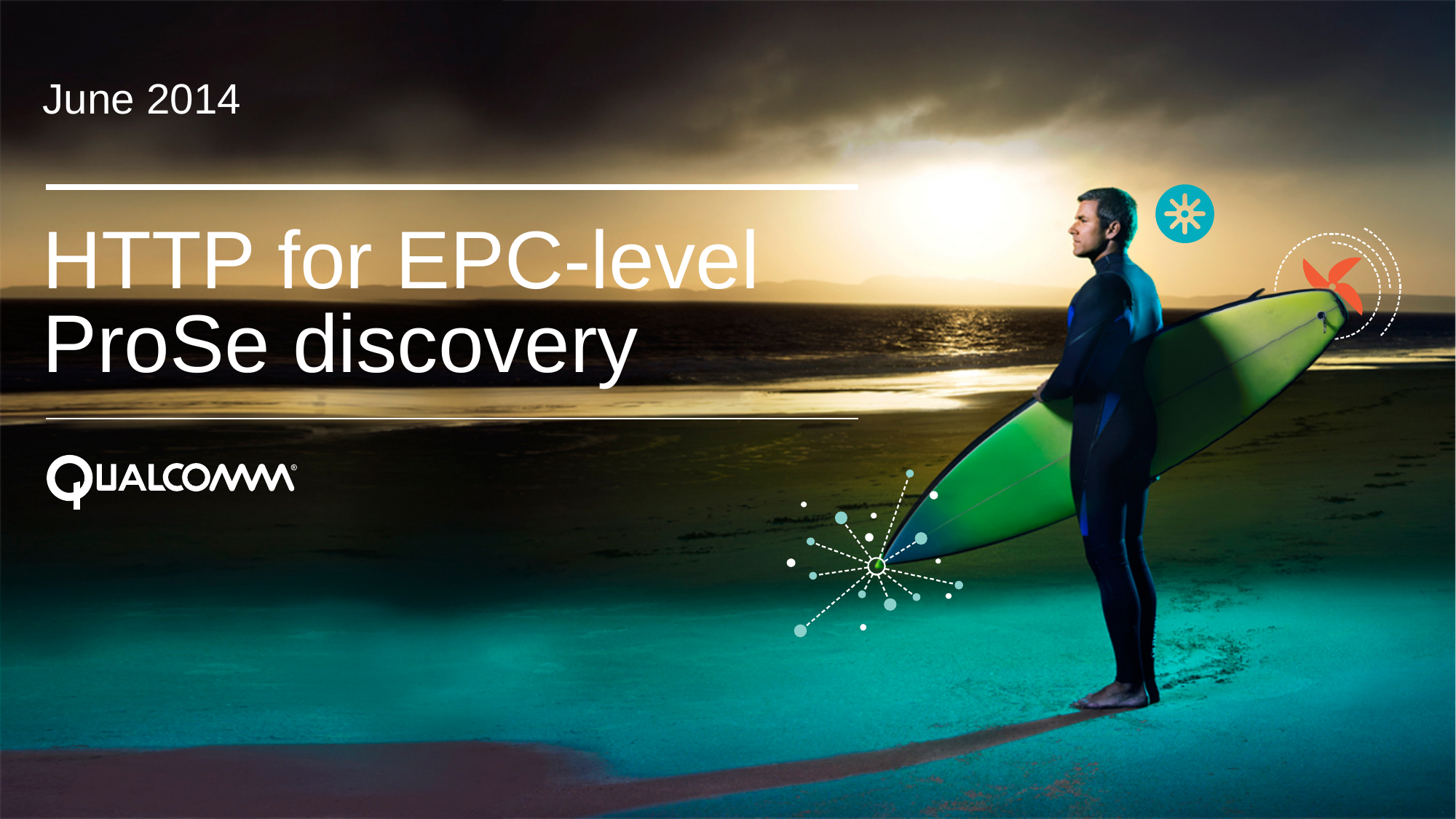

June 2014
# HTTP for EPC-level ProSe discovery